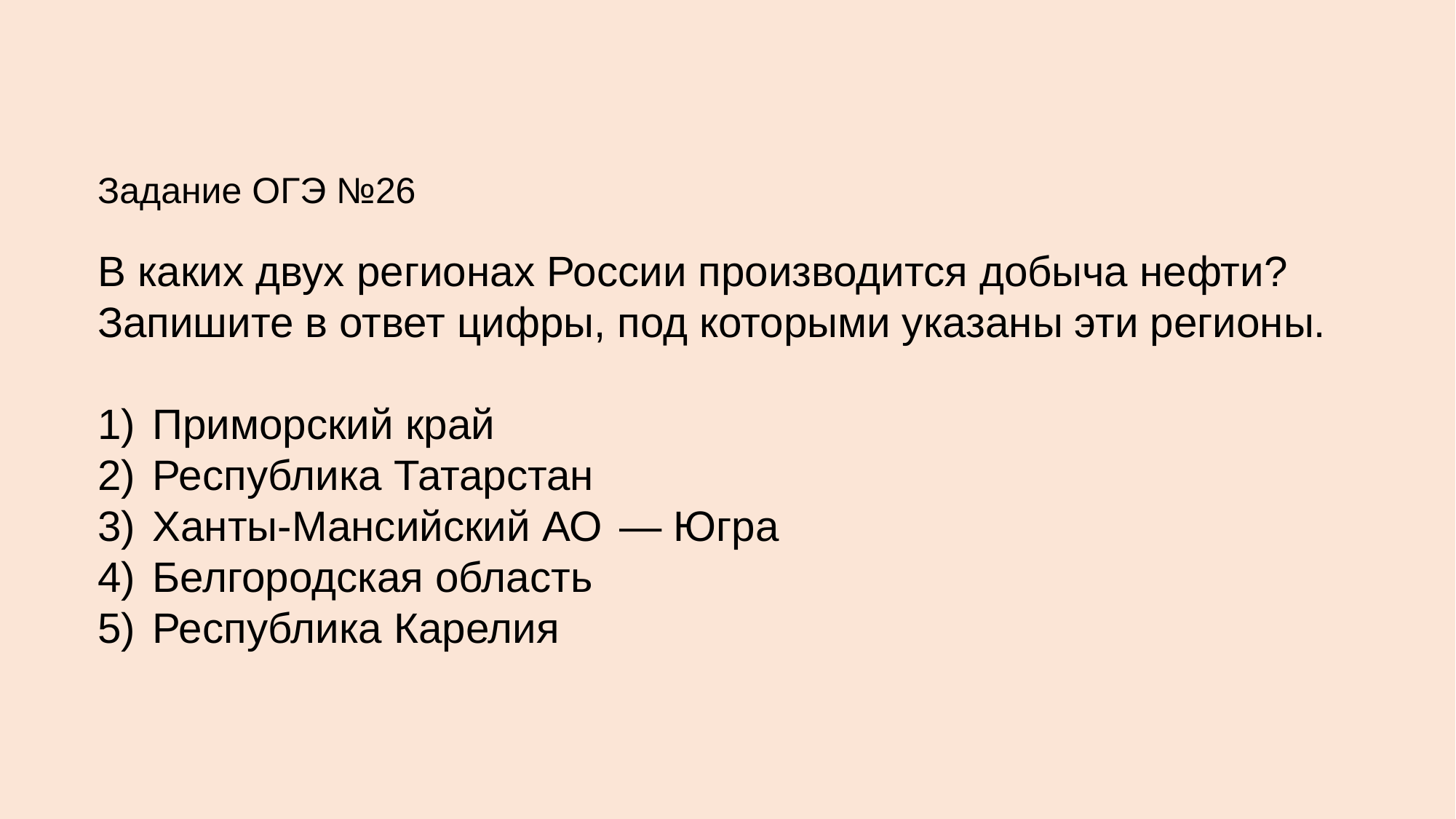

Задание ОГЭ №26
В каких двух регионах России производится добыча нефти?
Запишите в ответ цифры, под которыми указаны эти регионы.

1)  Приморский край
2)  Республика Татарстан
3)  Ханты-Мансийский АО  — Югра
4)  Белгородская область
5)  Республика Карелия